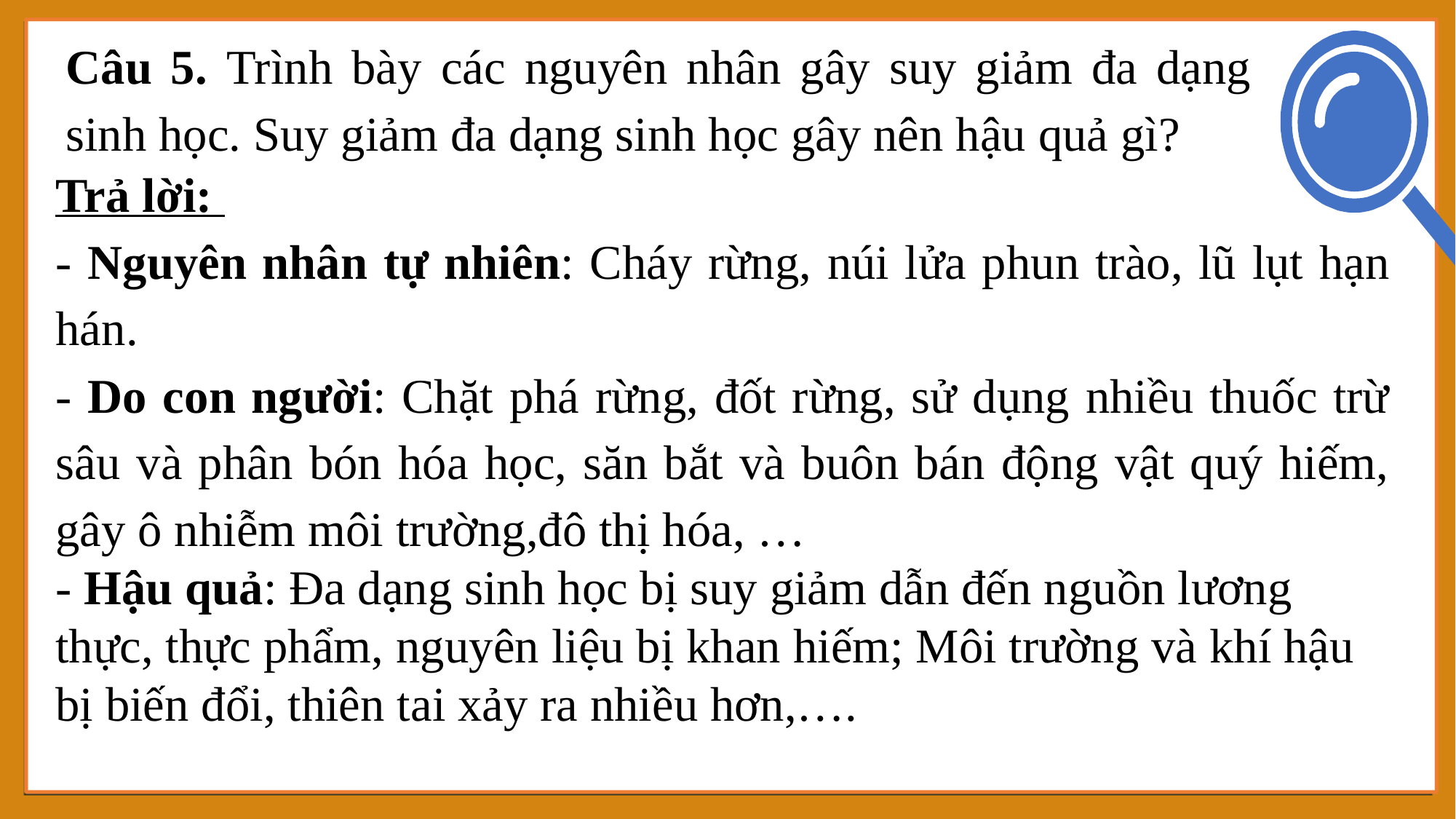

Câu 5. Trình bày các nguyên nhân gây suy giảm đa dạng sinh học. Suy giảm đa dạng sinh học gây nên hậu quả gì?

Trả lời:
- Nguyên nhân tự nhiên: Cháy rừng, núi lửa phun trào, lũ lụt hạn hán.
- Do con người: Chặt phá rừng, đốt rừng, sử dụng nhiều thuốc trừ sâu và phân bón hóa học, săn bắt và buôn bán động vật quý hiếm, gây ô nhiễm môi trường,đô thị hóa, …
- Hậu quả: Đa dạng sinh học bị suy giảm dẫn đến nguồn lương thực, thực phẩm, nguyên liệu bị khan hiếm; Môi trường và khí hậu bị biến đổi, thiên tai xảy ra nhiều hơn,….